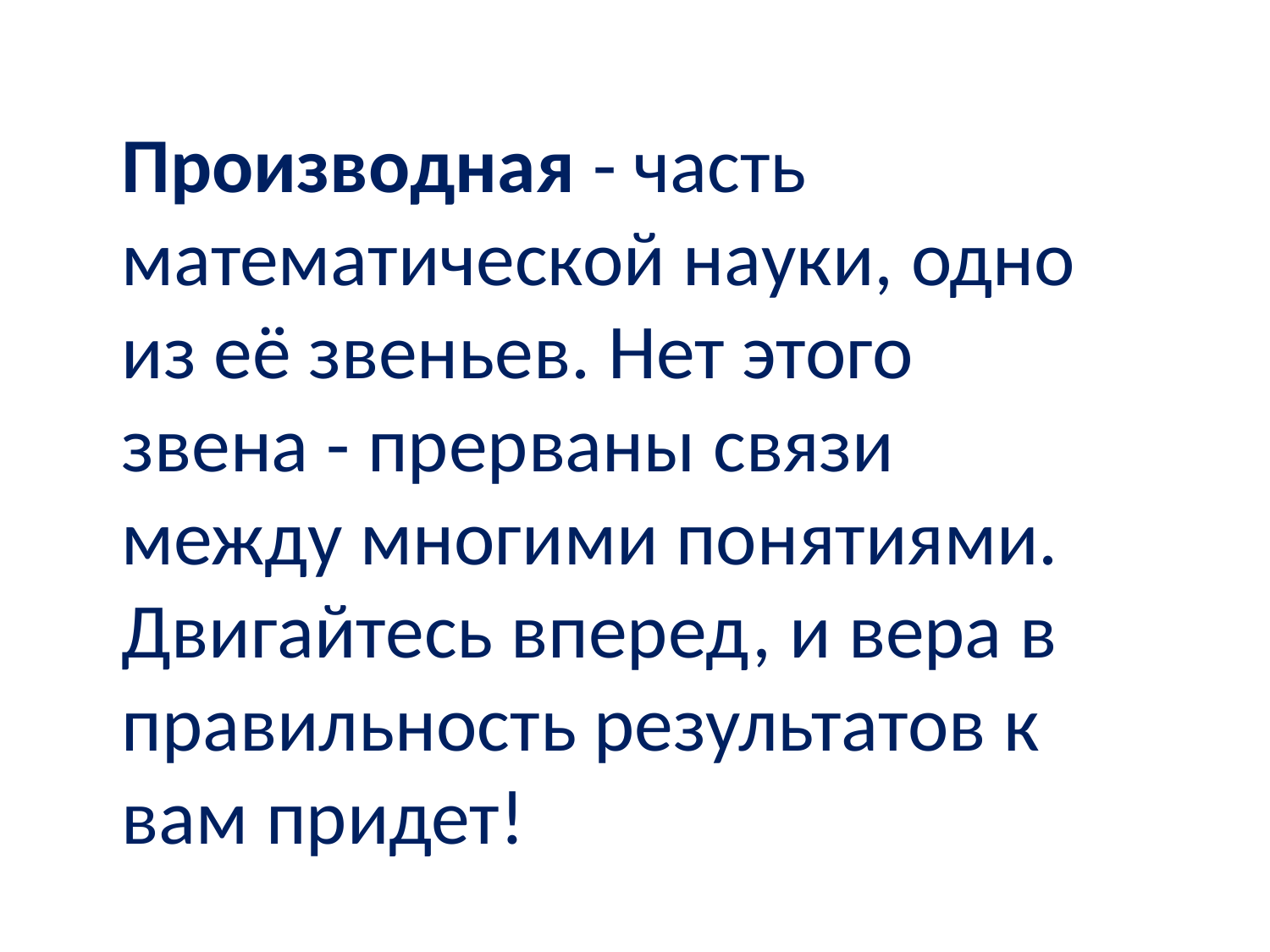

Производная - часть математической науки, одно из её звеньев. Нет этого звена - прерваны связи между многими понятиями. Двигайтесь вперед, и вера в правильность результатов к вам придет!